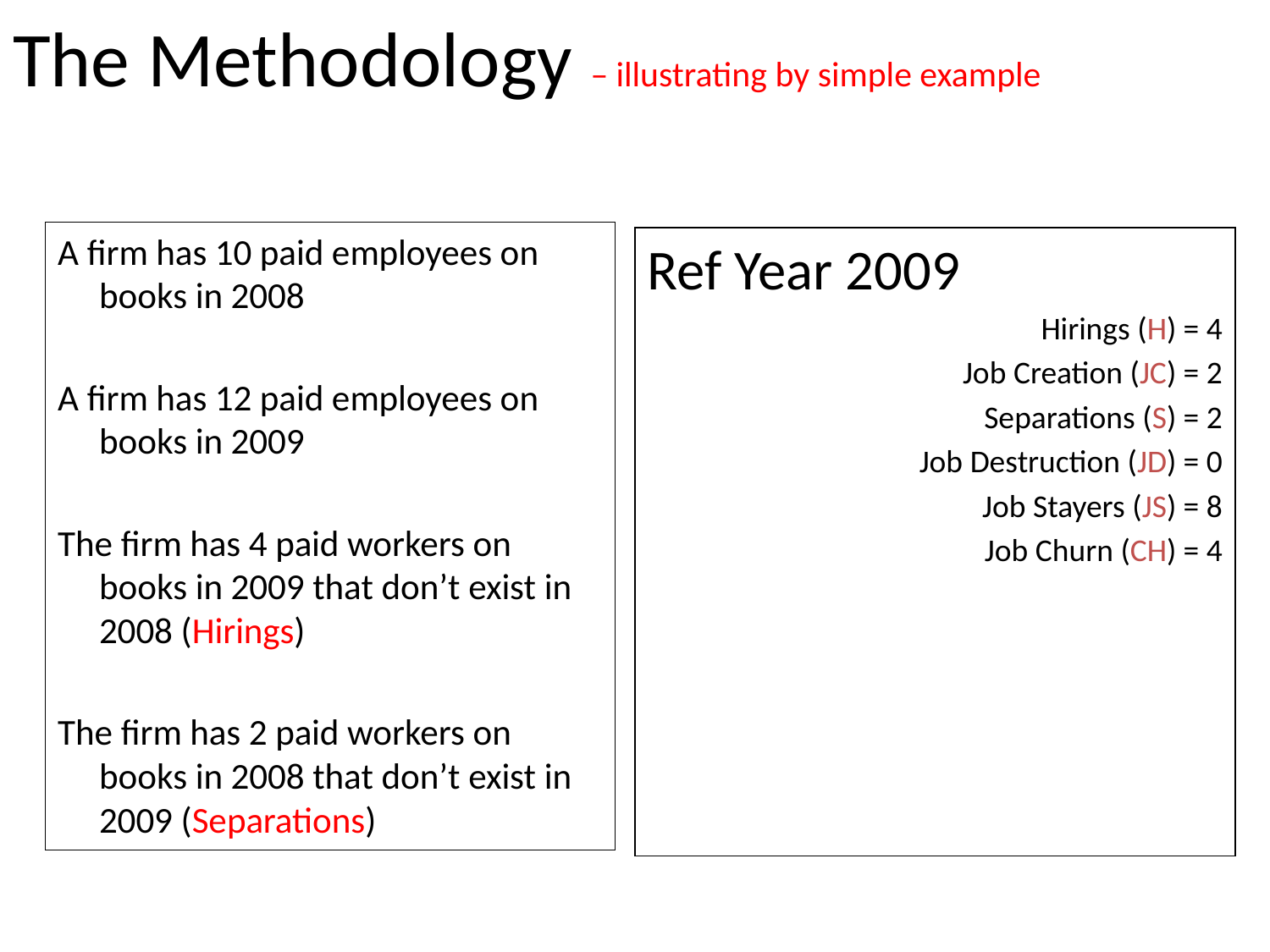

# The Methodology – illustrating by simple example
A firm has 10 paid employees on books in 2008

A firm has 12 paid employees on books in 2009

The firm has 4 paid workers on books in 2009 that don’t exist in 2008 (Hirings)

The firm has 2 paid workers on books in 2008 that don’t exist in 2009 (Separations)

Ref Year 2009
Hirings (H) = 4
Job Creation (JC) = 2
Separations (S) = 2
Job Destruction (JD) = 0
Job Stayers (JS) = 8
Job Churn (CH) = 4